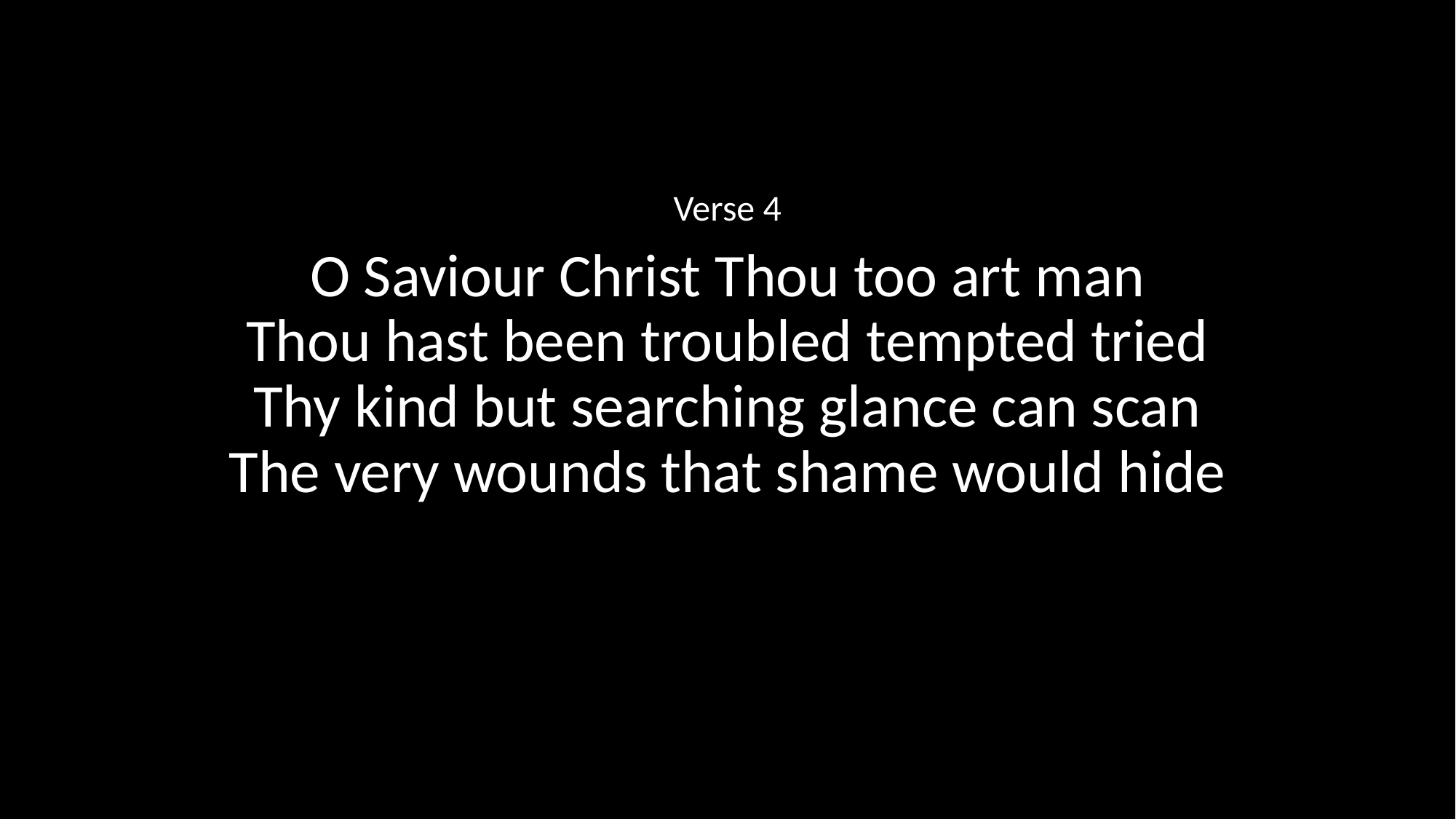

Verse 4
O Saviour Christ Thou too art man
Thou hast been troubled tempted tried
Thy kind but searching glance can scan
The very wounds that shame would hide